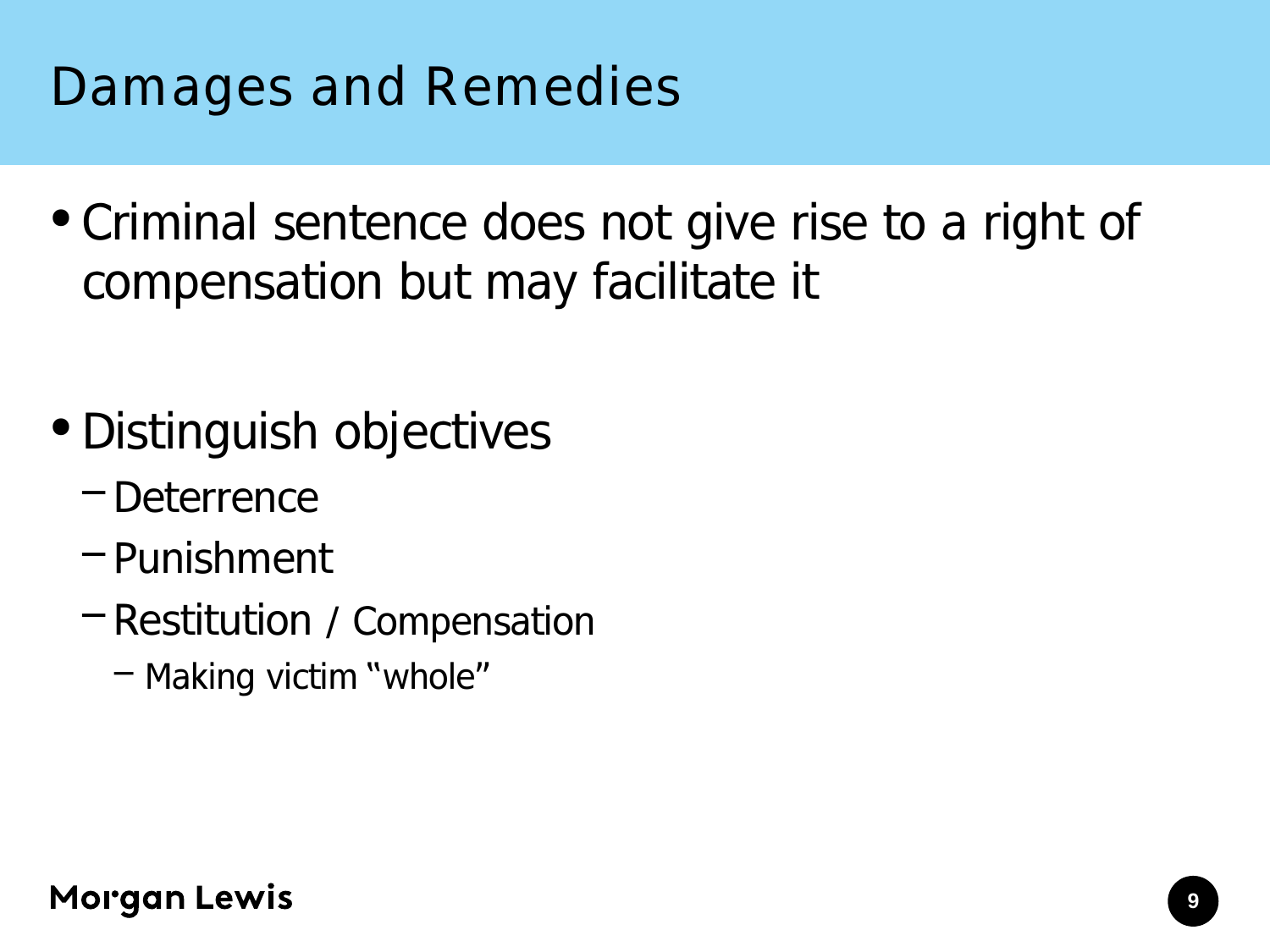

# Damages and Remedies
Criminal sentence does not give rise to a right of compensation but may facilitate it

Distinguish objectives
Deterrence
Punishment
Restitution / Compensation
Making victim “whole”

9